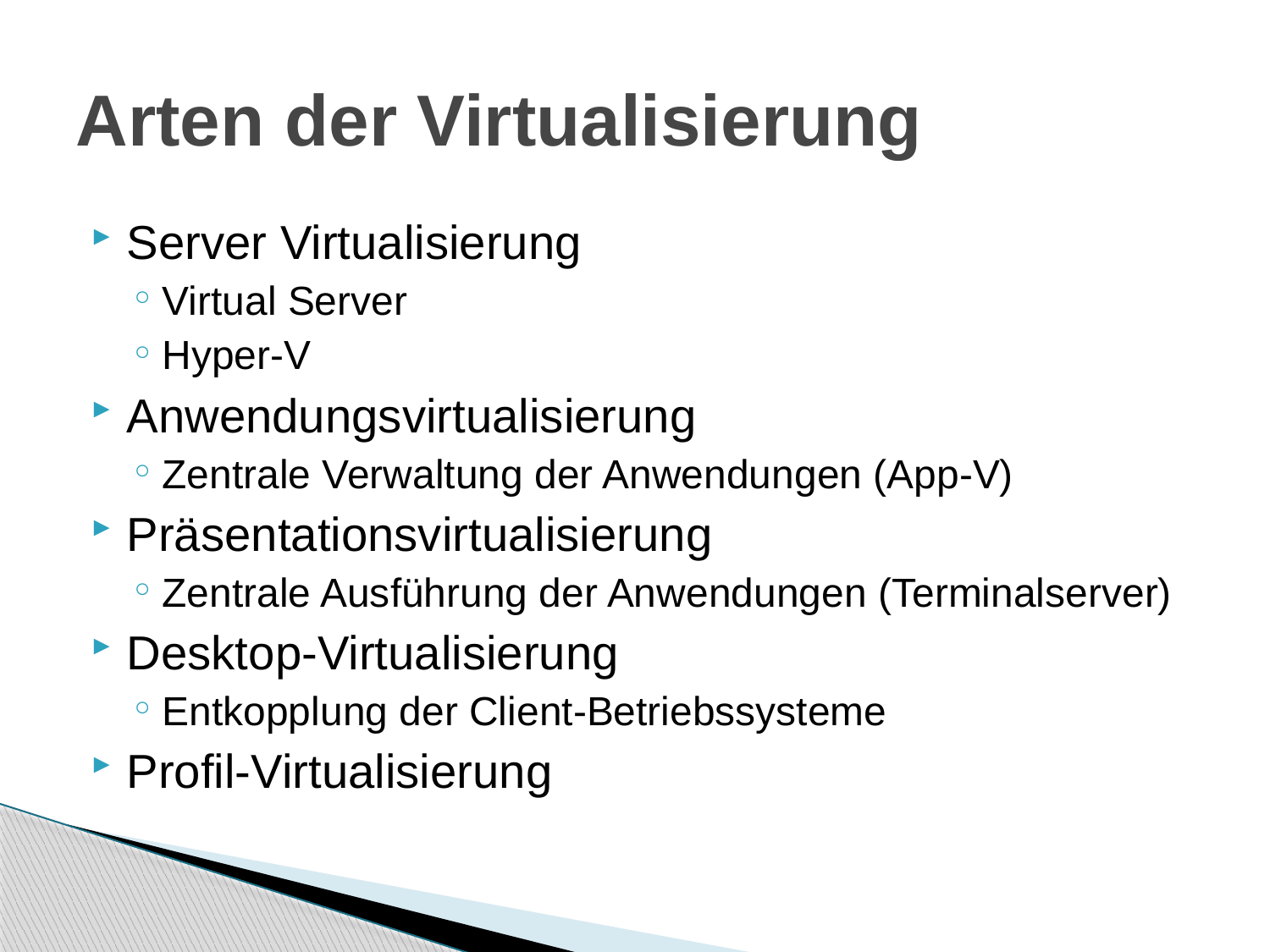

# Arten der Virtualisierung
Server Virtualisierung
Virtual Server
Hyper-V
Anwendungsvirtualisierung
Zentrale Verwaltung der Anwendungen (App-V)
Präsentationsvirtualisierung
Zentrale Ausführung der Anwendungen (Terminalserver)
Desktop-Virtualisierung
Entkopplung der Client-Betriebssysteme
Profil-Virtualisierung